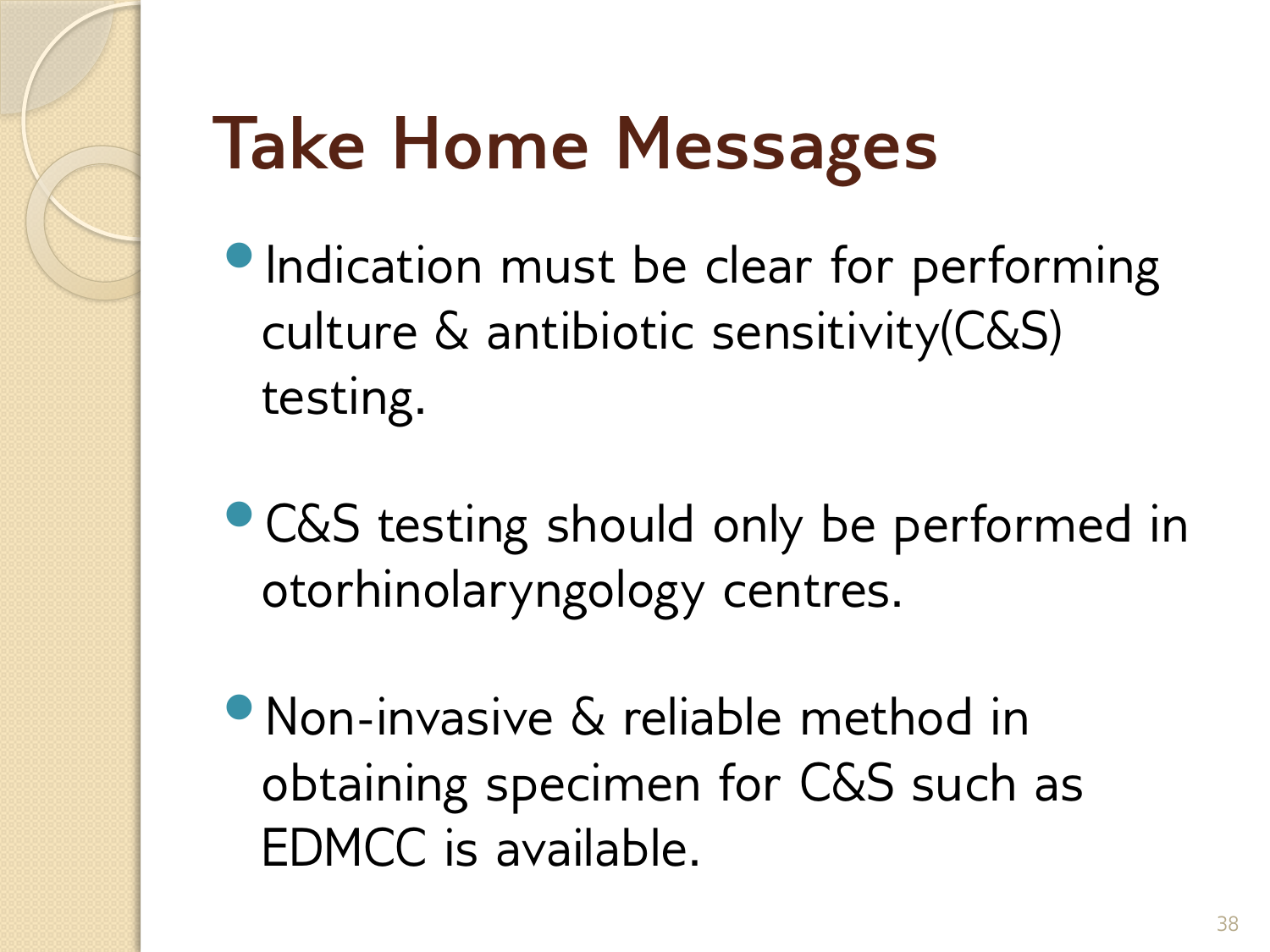

# Take Home Messages
Indication must be clear for performing culture & antibiotic sensitivity(C&S) testing.

C&S testing should only be performed in otorhinolaryngology centres.

Non-invasive & reliable method in obtaining specimen for C&S such as EDMCC is available.

38